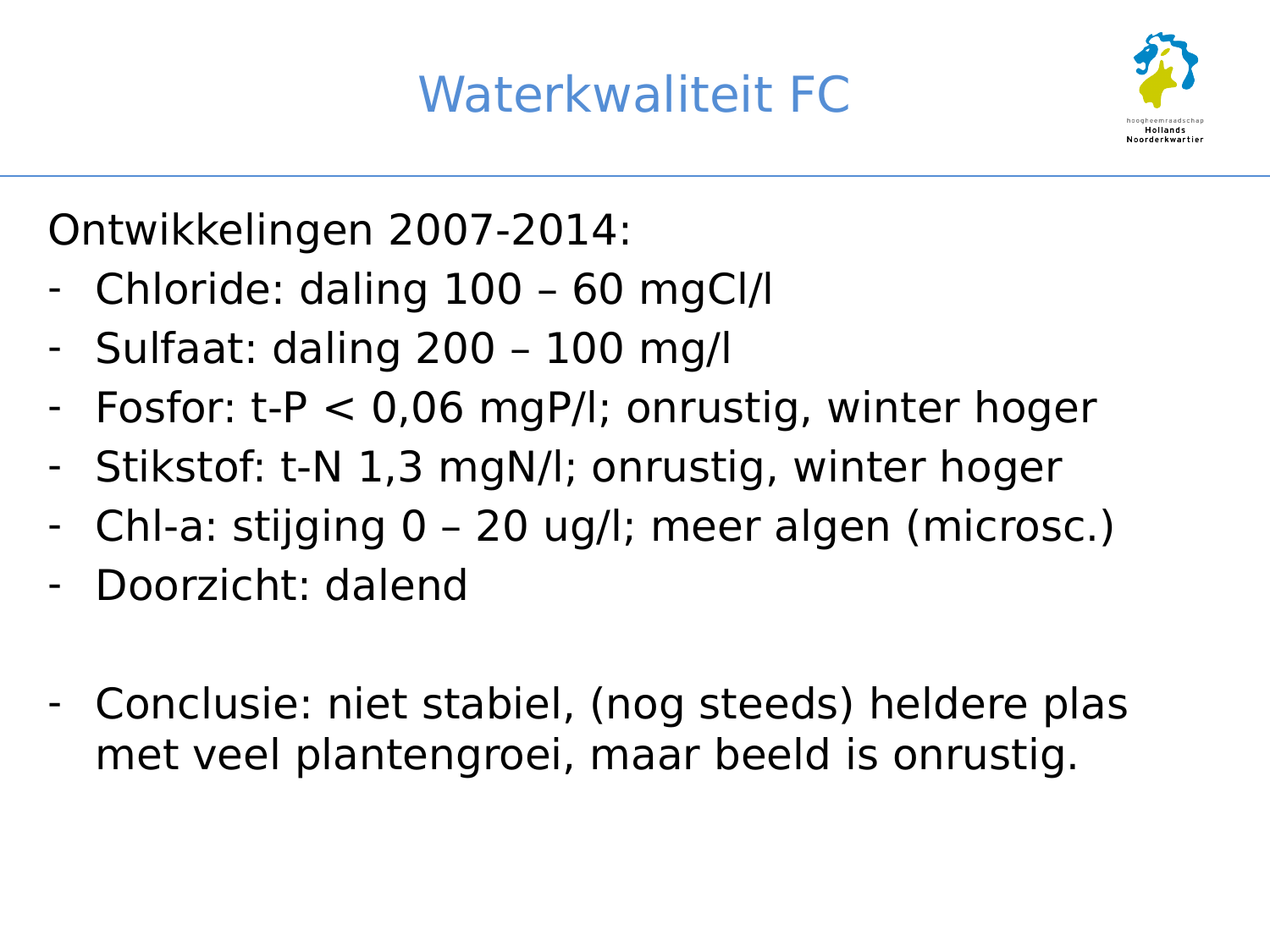

# Waterkwaliteit FC
Ontwikkelingen 2007-2014:
Chloride: daling 100 – 60 mgCl/l
Sulfaat: daling 200 – 100 mg/l
Fosfor: t-P < 0,06 mgP/l; onrustig, winter hoger
Stikstof: t-N 1,3 mgN/l; onrustig, winter hoger
Chl-a: stijging 0 – 20 ug/l; meer algen (microsc.)
Doorzicht: dalend

Conclusie: niet stabiel, (nog steeds) heldere plas met veel plantengroei, maar beeld is onrustig.